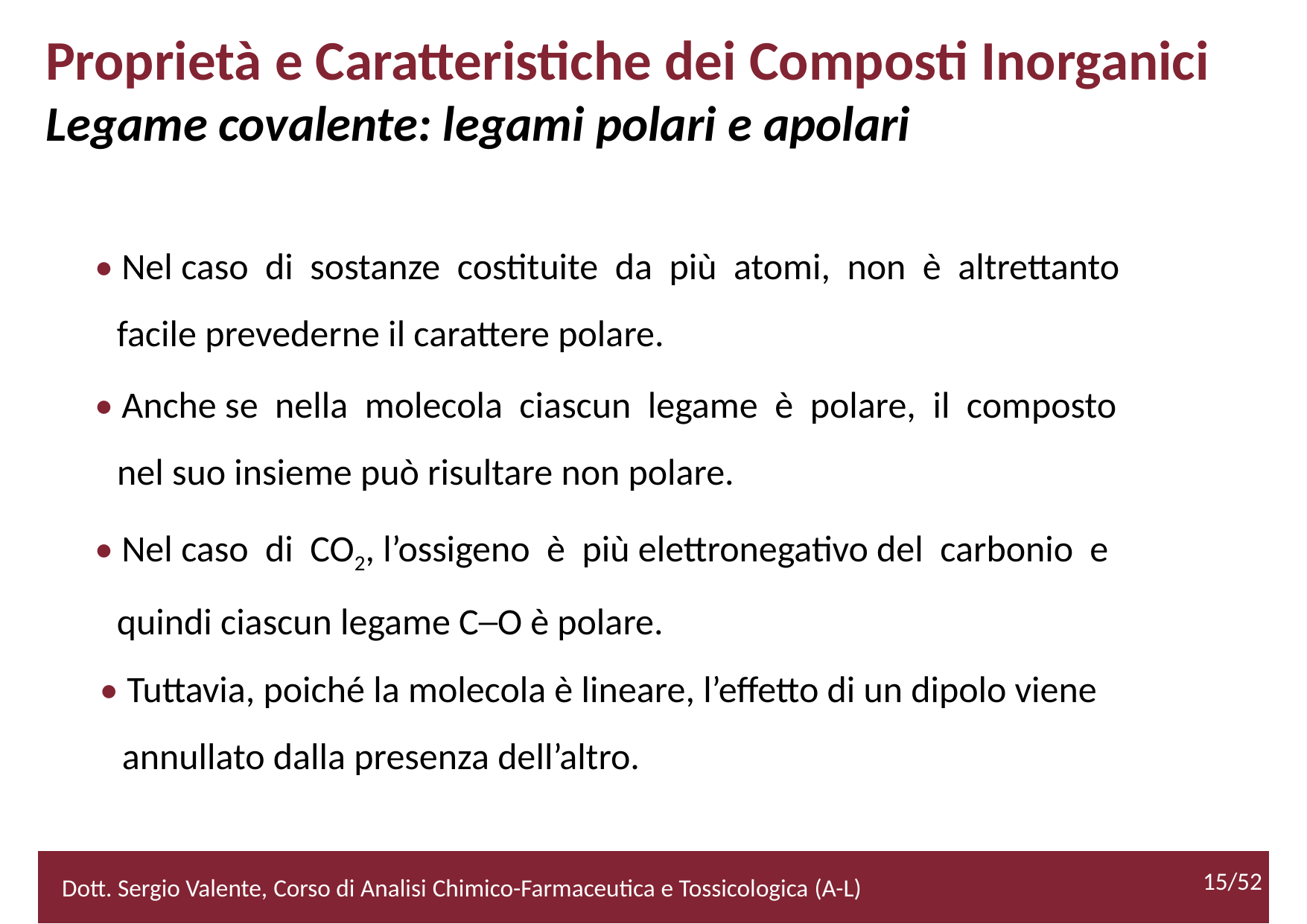

Proprietà e Caratteristiche dei Composti Inorganici
Legame covalente: legami polari e apolari
• Nel caso  di  sostanze  costituite  da  più  atomi,  non  è  altrettanto facile prevederne il carattere polare.

• Anche se  nella  molecola  ciascun  legame  è  polare,  il  composto nel suo insieme può risultare non polare.

• Nel caso  di  CO2, l’ossigeno  è  più elettronegativo del  carbonio  e quindi ciascun legame C─O è polare.

• Tuttavia, poiché la molecola è lineare, l’effetto di un dipolo viene
annullato dalla presenza dell’altro.

			15/52

15/52
Dott. Sergio Valente, Corso di Analisi Chimico-Farmaceutica e Tossicologica (A-L)